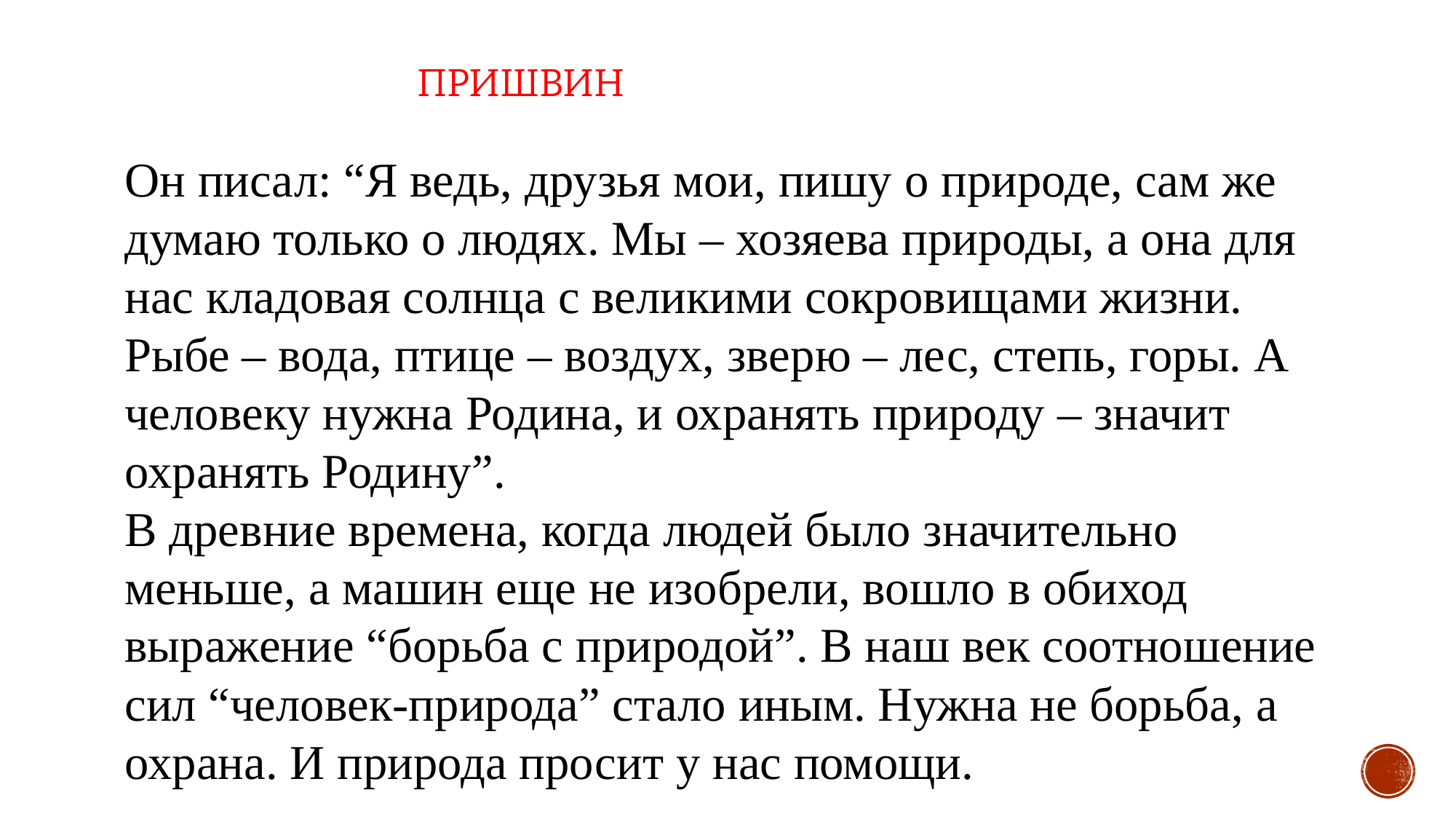

# Пришвин
Он писал: “Я ведь, друзья мои, пишу о природе, сам же думаю только о людях. Мы – хозяева природы, а она для нас кладовая солнца с великими сокровищами жизни. Рыбе – вода, птице – воздух, зверю – лес, степь, горы. А человеку нужна Родина, и охранять природу – значит охранять Родину”.
В древние времена, когда людей было значительно меньше, а машин еще не изобрели, вошло в обиход выражение “борьба с природой”. В наш век соотношение сил “человек-природа” стало иным. Нужна не борьба, а охрана. И природа просит у нас помощи.